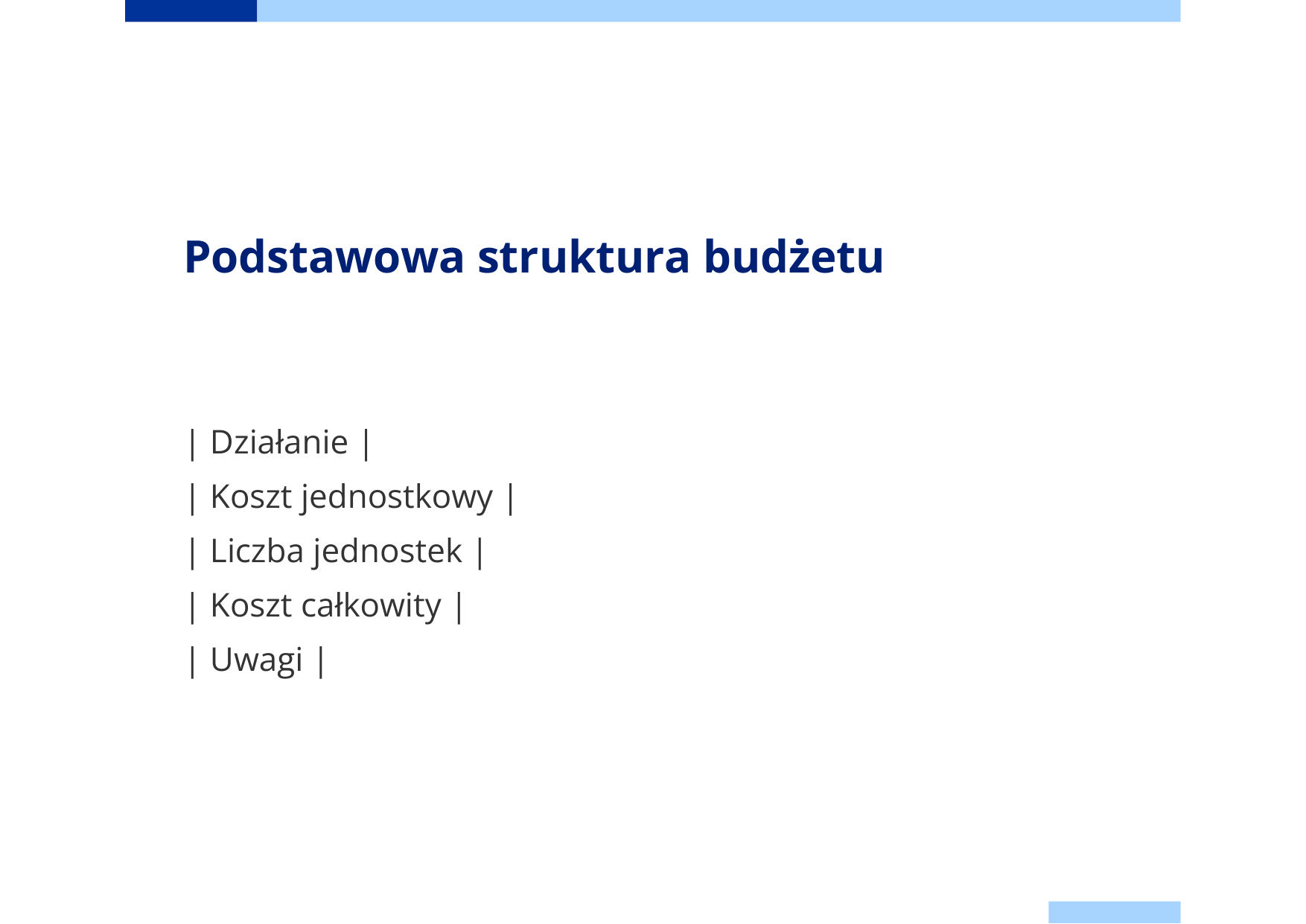

# Podstawowa struktura budżetu
| Działanie |
| Koszt jednostkowy |
| Liczba jednostek |
| Koszt całkowity |
| Uwagi |